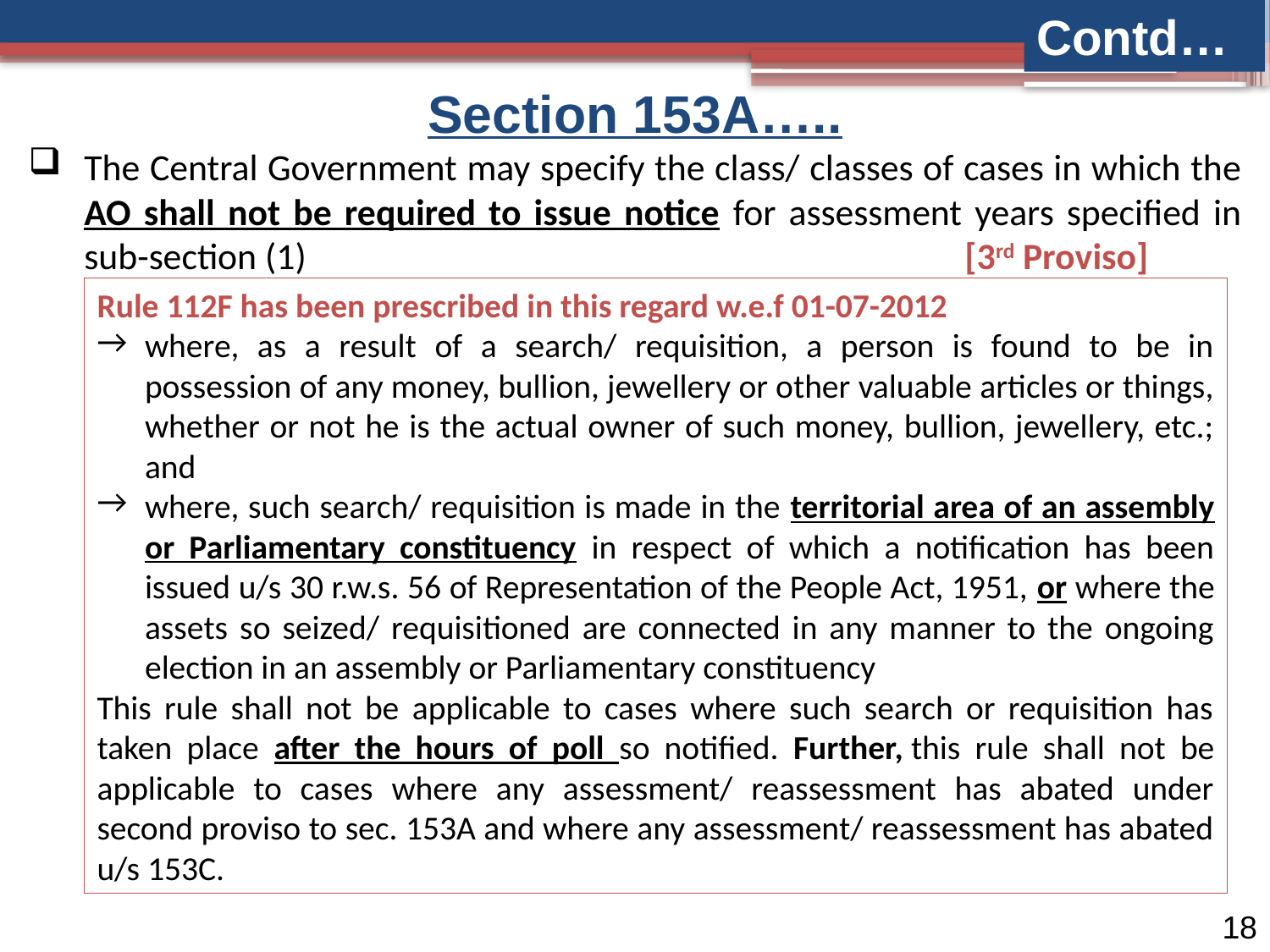

Contd…
Section 153A…..
The Central Government may specify the class/ classes of cases in which the AO shall not be required to issue notice for assessment years specified in sub-section (1) 					              [3rd Proviso]
Rule 112F has been prescribed in this regard w.e.f 01-07-2012
where, as a result of a search/ requisition, a person is found to be in possession of any money, bullion, jewellery or other valuable articles or things, whether or not he is the actual owner of such money, bullion, jewellery, etc.; and
where, such search/ requisition is made in the territorial area of an assembly or Parliamentary constituency in respect of which a notification has been issued u/s 30 r.w.s. 56 of Representation of the People Act, 1951, or where the assets so seized/ requisitioned are connected in any manner to the ongoing election in an assembly or Parliamentary constituency
This rule shall not be applicable to cases where such search or requisition has taken place after the hours of poll so notified. Further, this rule shall not be applicable to cases where any assessment/ reassessment has abated under second proviso to sec. 153A and where any assessment/ reassessment has abated u/s 153C.
18